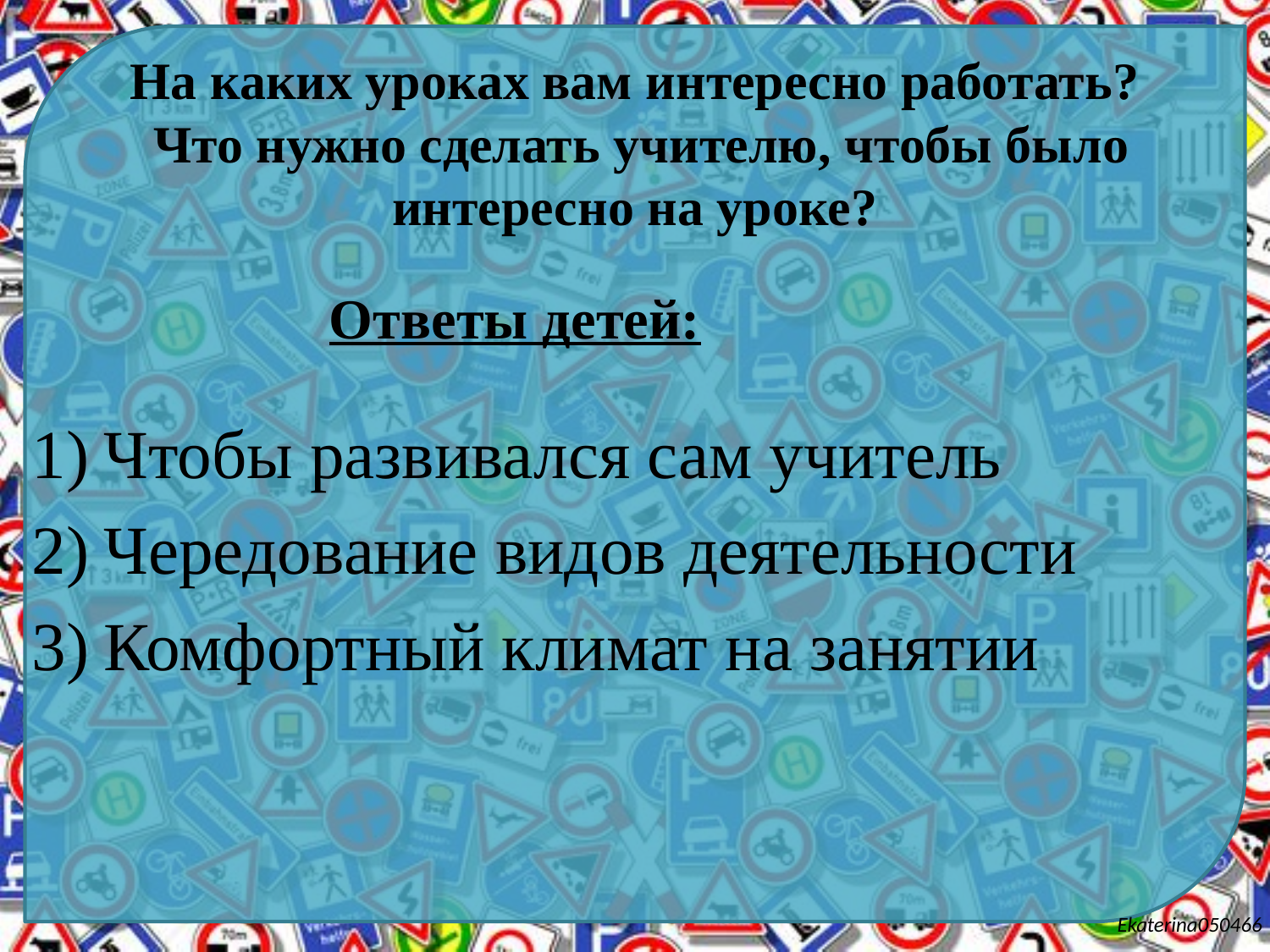

# На каких уроках вам интересно работать? Что нужно сделать учителю, чтобы было интересно на уроке?
Ответы детей:
Чтобы развивался сам учитель
Чередование видов деятельности
Комфортный климат на занятии